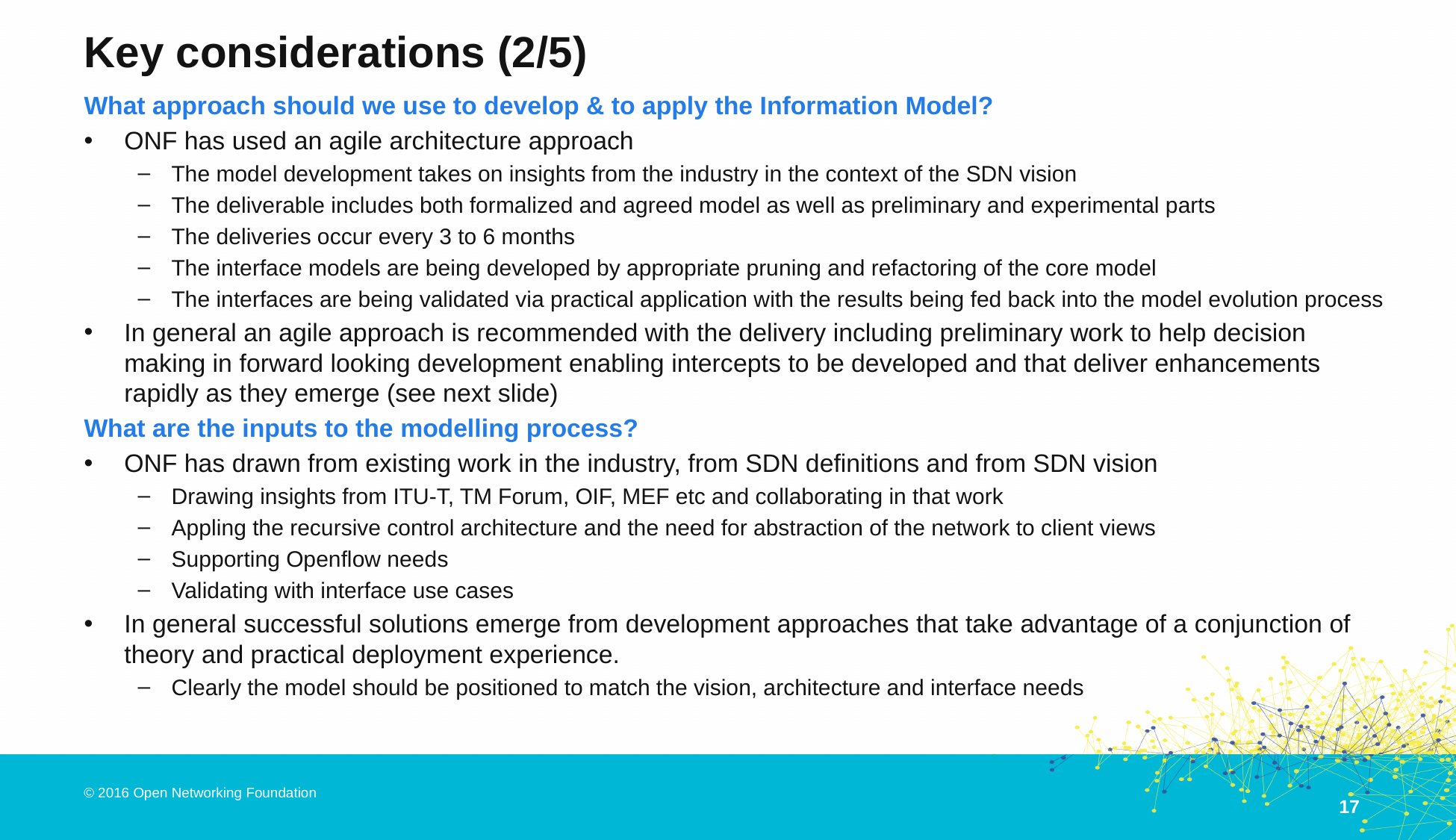

# Key considerations (2/5)
What approach should we use to develop & to apply the Information Model?
ONF has used an agile architecture approach
The model development takes on insights from the industry in the context of the SDN vision
The deliverable includes both formalized and agreed model as well as preliminary and experimental parts
The deliveries occur every 3 to 6 months
The interface models are being developed by appropriate pruning and refactoring of the core model
The interfaces are being validated via practical application with the results being fed back into the model evolution process
In general an agile approach is recommended with the delivery including preliminary work to help decision making in forward looking development enabling intercepts to be developed and that deliver enhancements rapidly as they emerge (see next slide)
What are the inputs to the modelling process?
ONF has drawn from existing work in the industry, from SDN definitions and from SDN vision
Drawing insights from ITU-T, TM Forum, OIF, MEF etc and collaborating in that work
Appling the recursive control architecture and the need for abstraction of the network to client views
Supporting Openflow needs
Validating with interface use cases
In general successful solutions emerge from development approaches that take advantage of a conjunction of theory and practical deployment experience.
Clearly the model should be positioned to match the vision, architecture and interface needs
17